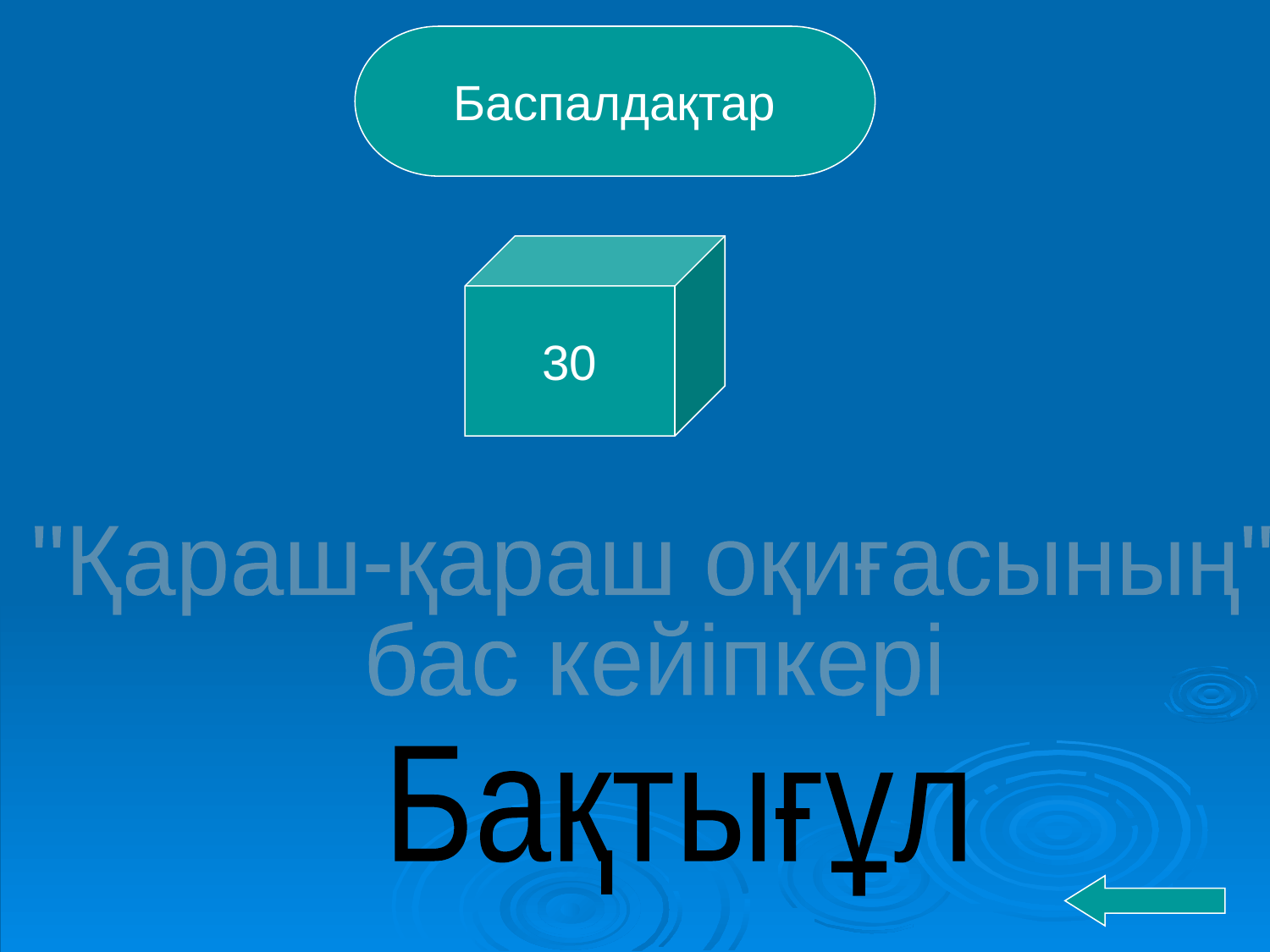

Баспалдақтар
30
"Қараш-қараш оқиғасының"
бас кейіпкері
Бақтығұл